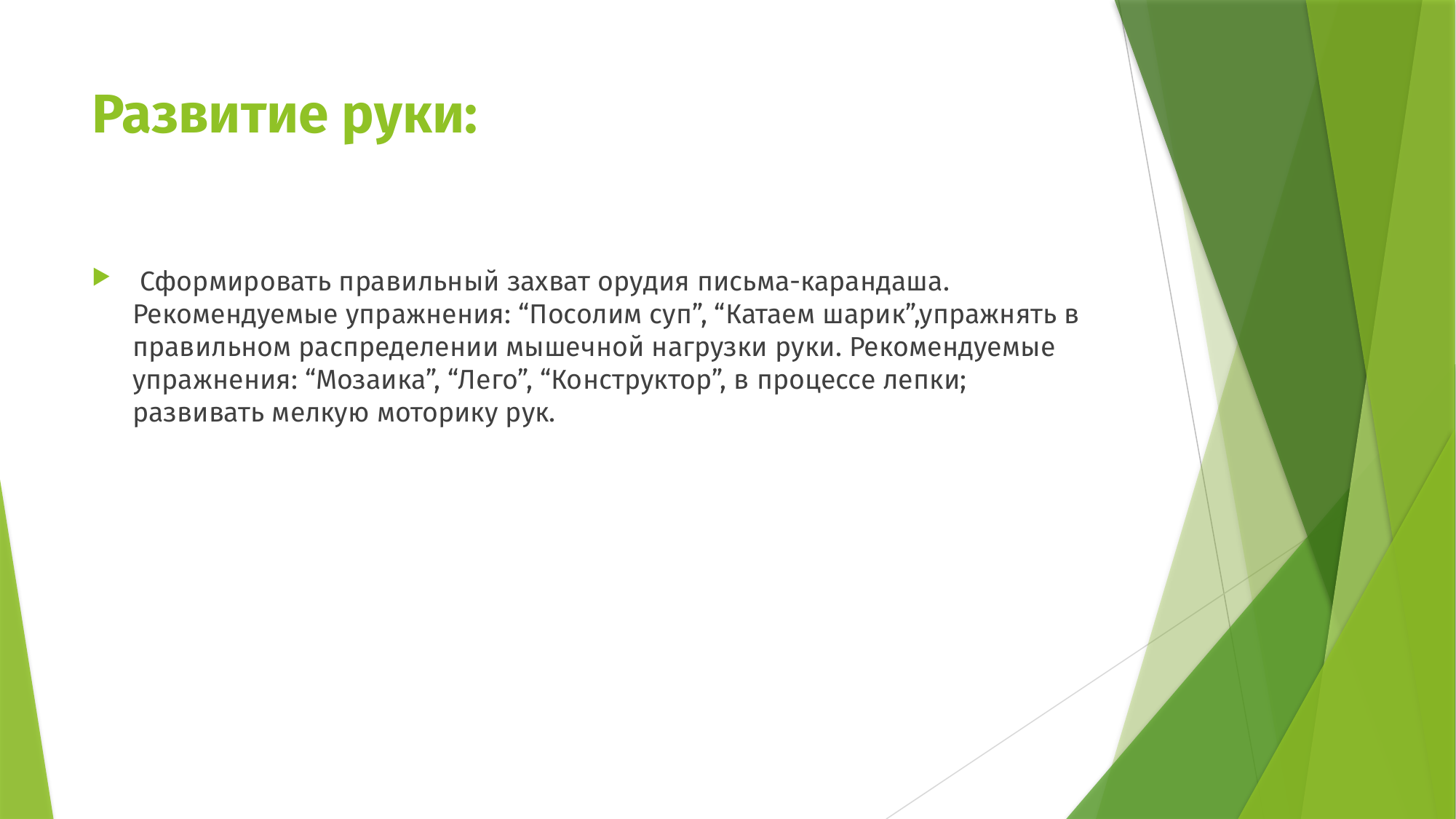

# Развитие руки:
 Сформировать правильный захват орудия письма-карандаша. Рекомендуемые упражнения: “Посолим суп”, “Катаем шарик”,упражнять в правильном распределении мышечной нагрузки руки. Рекомендуемые упражнения: “Мозаика”, “Лего”, “Конструктор”, в процессе лепки; развивать мелкую моторику рук.